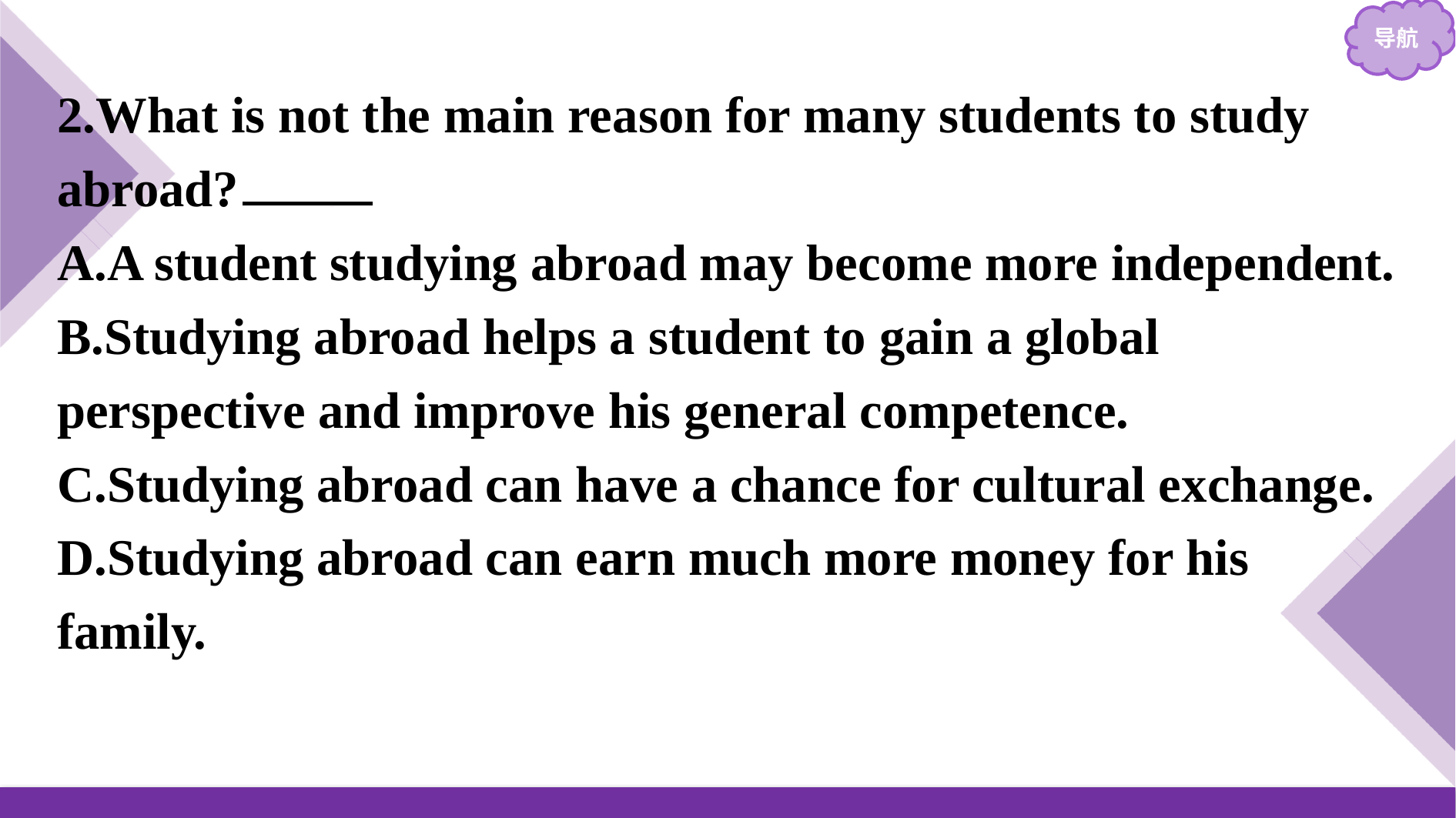

2.What is not the main reason for many students to study abroad?　D
A.A student studying abroad may become more independent.
B.Studying abroad helps a student to gain a global perspective and improve his general competence.
C.Studying abroad can have a chance for cultural exchange.
D.Studying abroad can earn much more money for his family.